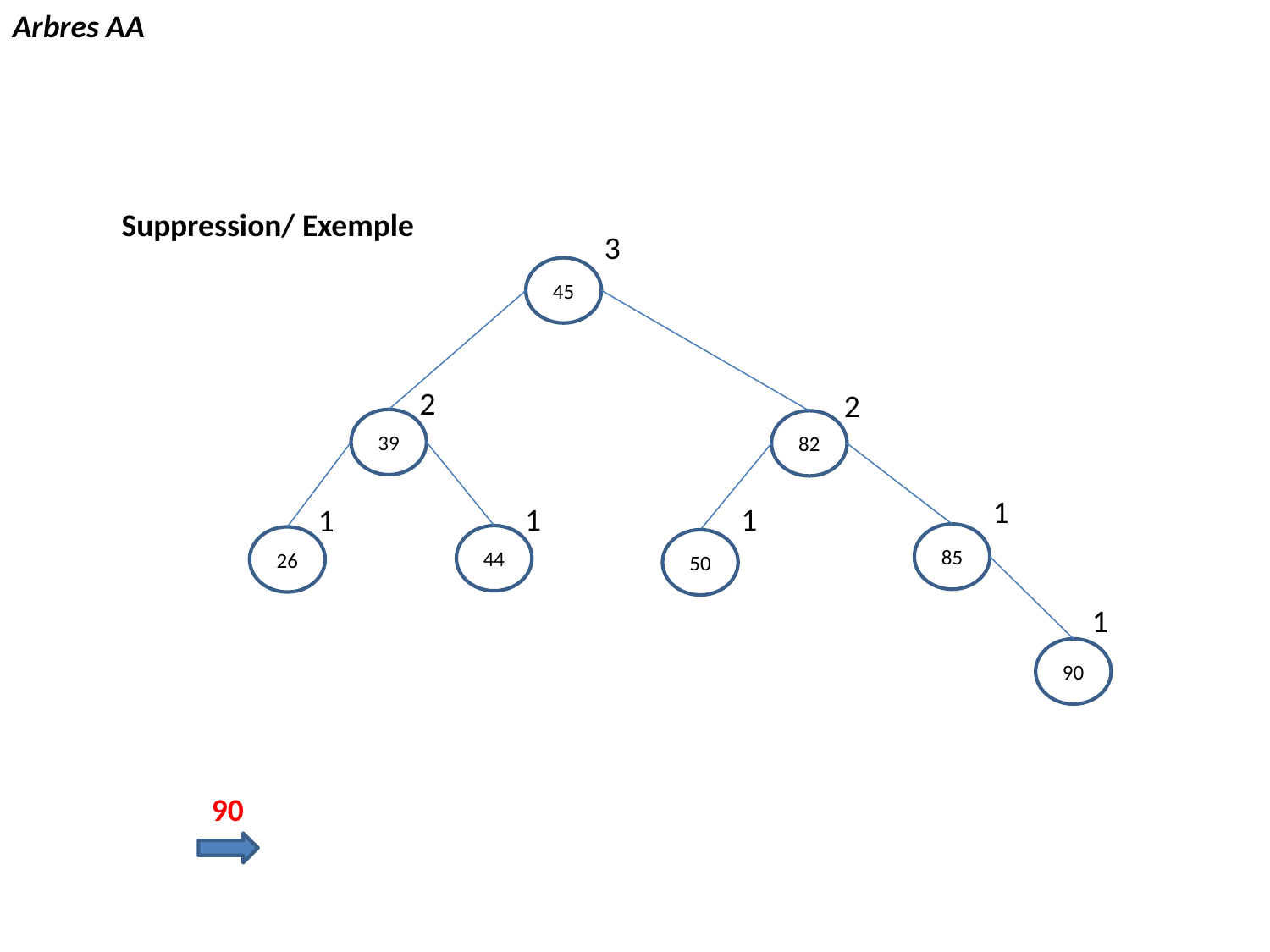

Arbres AA

Suppression/ Exemple
3
45
2
2
39
82
1
1
1
1
85
44
26
50
1
90
90